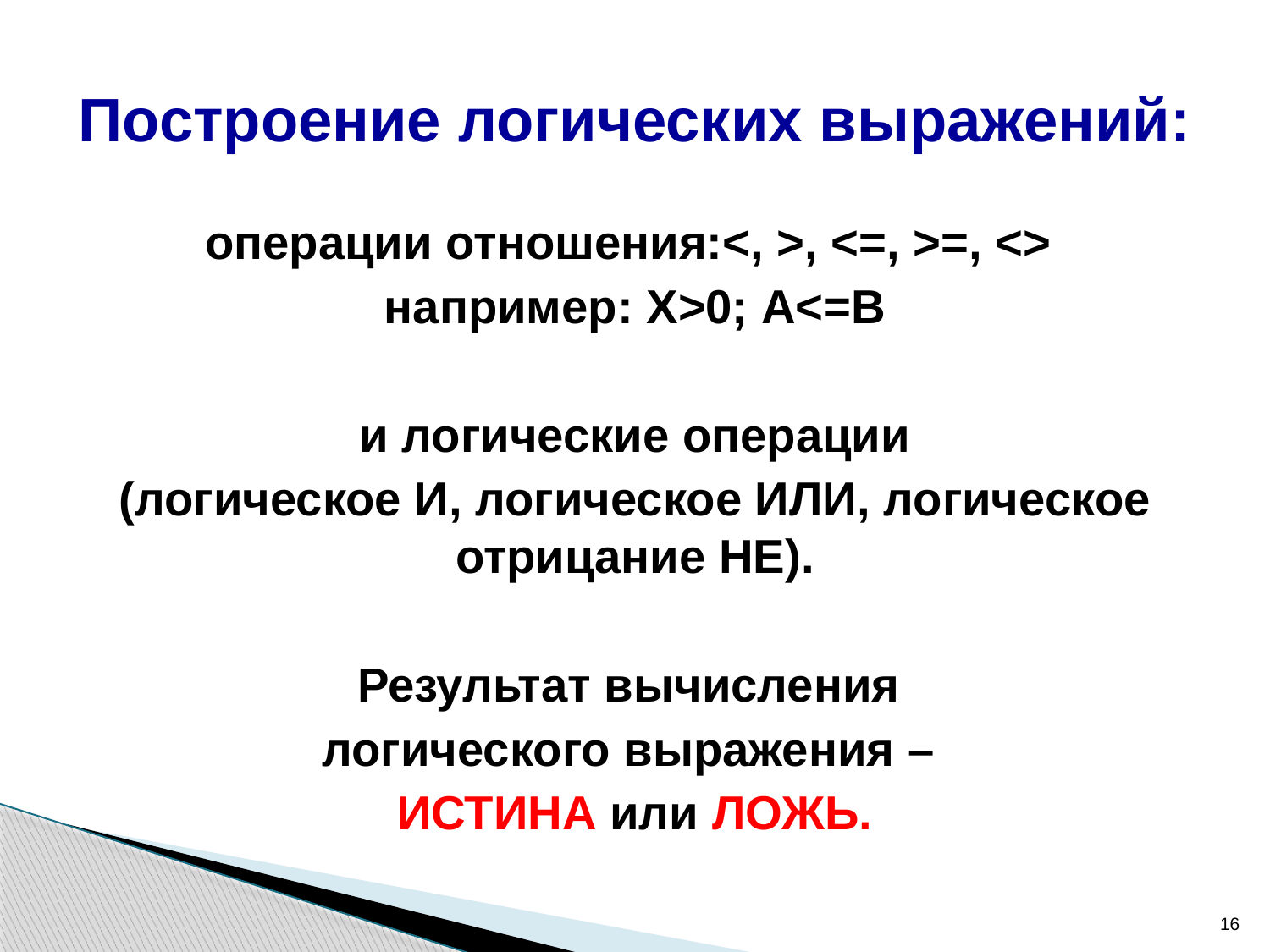

# Построение логических выражений:
операции отношения:<, >, <=, >=, <>
например: Х>0; А<=B

 и логические операции
(логическое И, логическое ИЛИ, логическое отрицание НЕ).

Результат вычисления
логического выражения –
ИСТИНА или ЛОЖЬ.

16